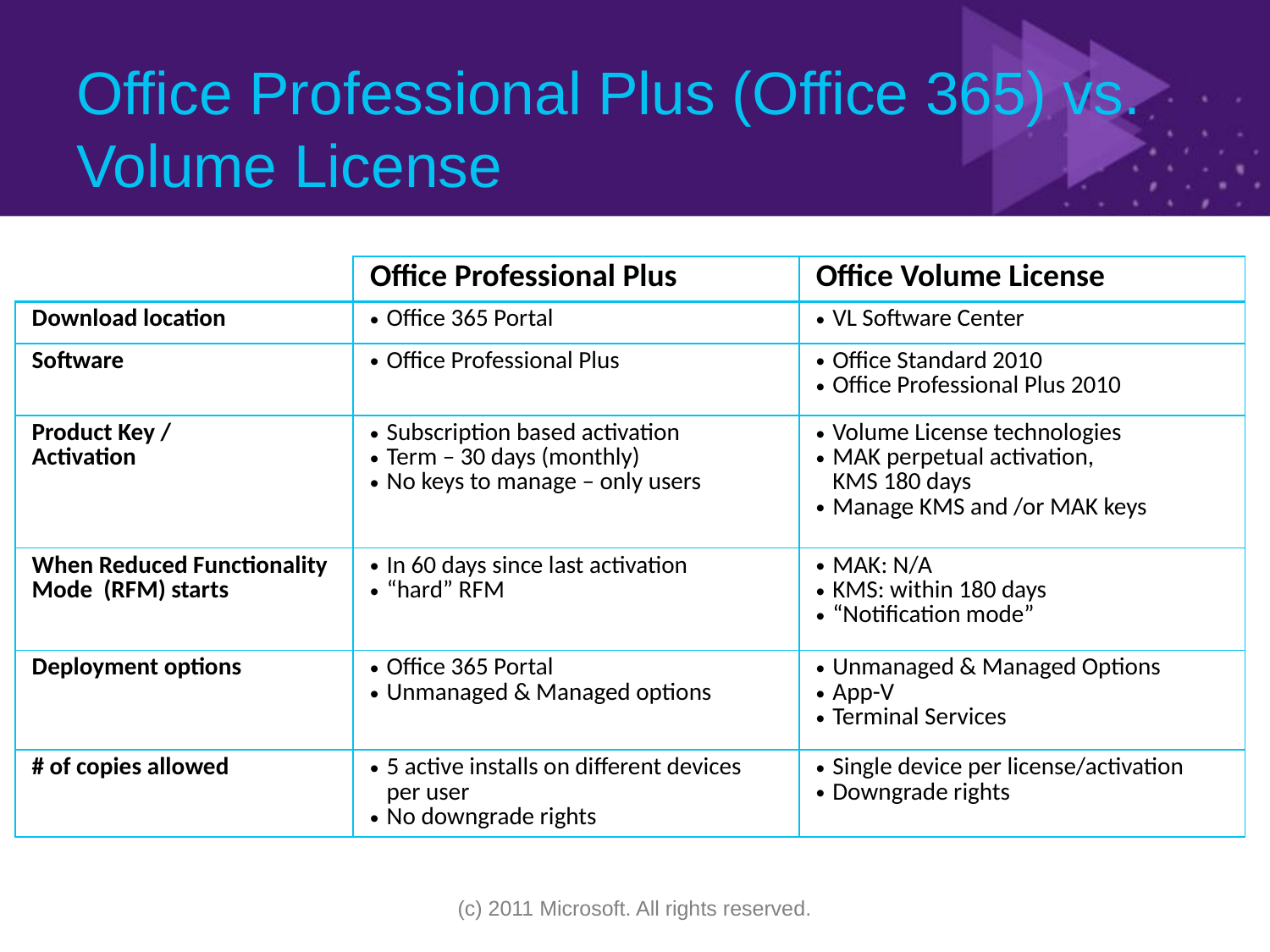

# Office Professional Plus (Office 365) vs. Volume License
|  | Office Professional Plus | Office Volume License |
| --- | --- | --- |
| Download location | Office 365 Portal | VL Software Center |
| Software | Office Professional Plus | Office Standard 2010 Office Professional Plus 2010 |
| Product Key / Activation | Subscription based activation Term – 30 days (monthly) No keys to manage – only users | Volume License technologies MAK perpetual activation, KMS 180 days Manage KMS and /or MAK keys |
| When Reduced Functionality Mode (RFM) starts | In 60 days since last activation “hard” RFM | MAK: N/A KMS: within 180 days “Notification mode” |
| Deployment options | Office 365 Portal Unmanaged & Managed options | Unmanaged & Managed Options App-V Terminal Services |
| # of copies allowed | 5 active installs on different devices per user No downgrade rights | Single device per license/activation Downgrade rights |
(c) 2011 Microsoft. All rights reserved.